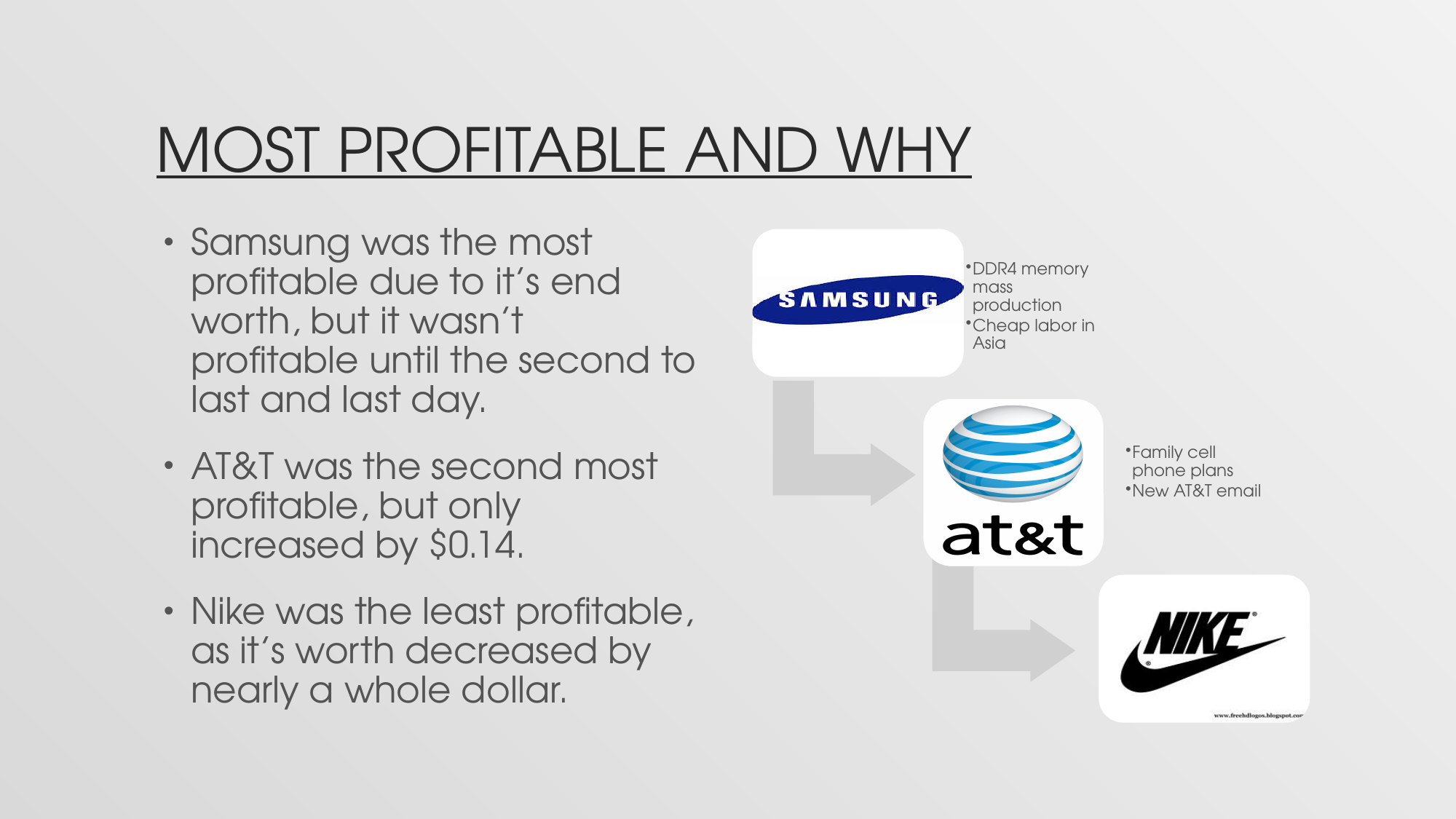

# Most Profitable and Why
Samsung was the most profitable due to it’s end worth, but it wasn’t profitable until the second to last and last day.
AT&T was the second most profitable, but only increased by $0.14.
Nike was the least profitable, as it’s worth decreased by nearly a whole dollar.

DDR4 memory mass production
Cheap labor in Asia

Family cell phone plans
New AT&T email